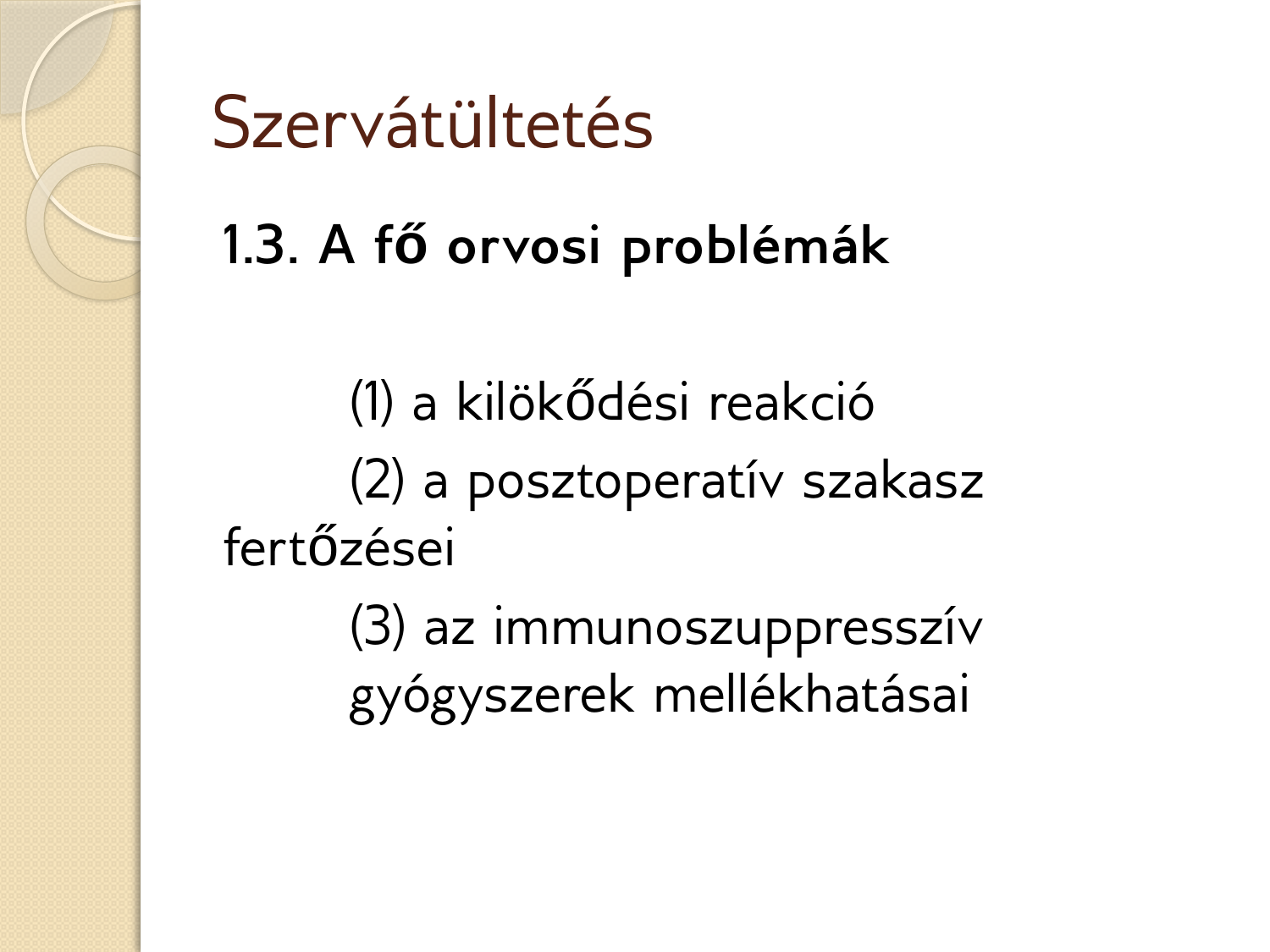

# Szervátültetés
1.3. A fő orvosi problémák

	(1) a kilökődési reakció
	(2) a posztoperatív szakasz fertőzései
	(3) az immunoszuppresszív 		gyógyszerek mellékhatásai